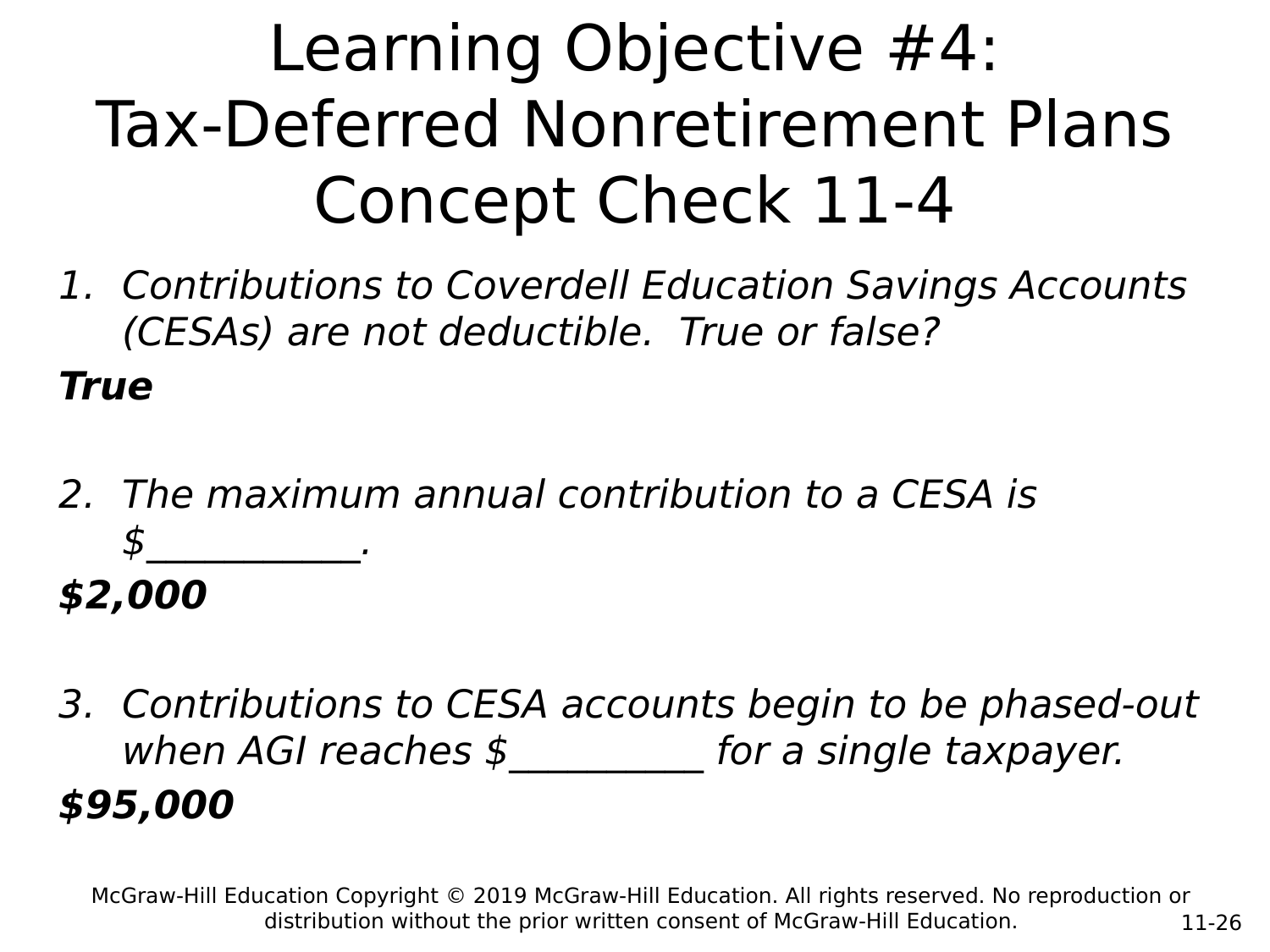

# Learning Objective #4: Tax-Deferred Nonretirement Plans Concept Check 11-4
Contributions to Coverdell Education Savings Accounts (CESAs) are not deductible.  True or false?
True

The maximum annual contribution to a CESA is $___________.
$2,000

Contributions to CESA accounts begin to be phased-out when AGI reaches $__________ for a single taxpayer.
$95,000
McGraw-Hill Education Copyright © 2019 McGraw-Hill Education. All rights reserved. No reproduction or distribution without the prior written consent of McGraw-Hill Education.
11-26